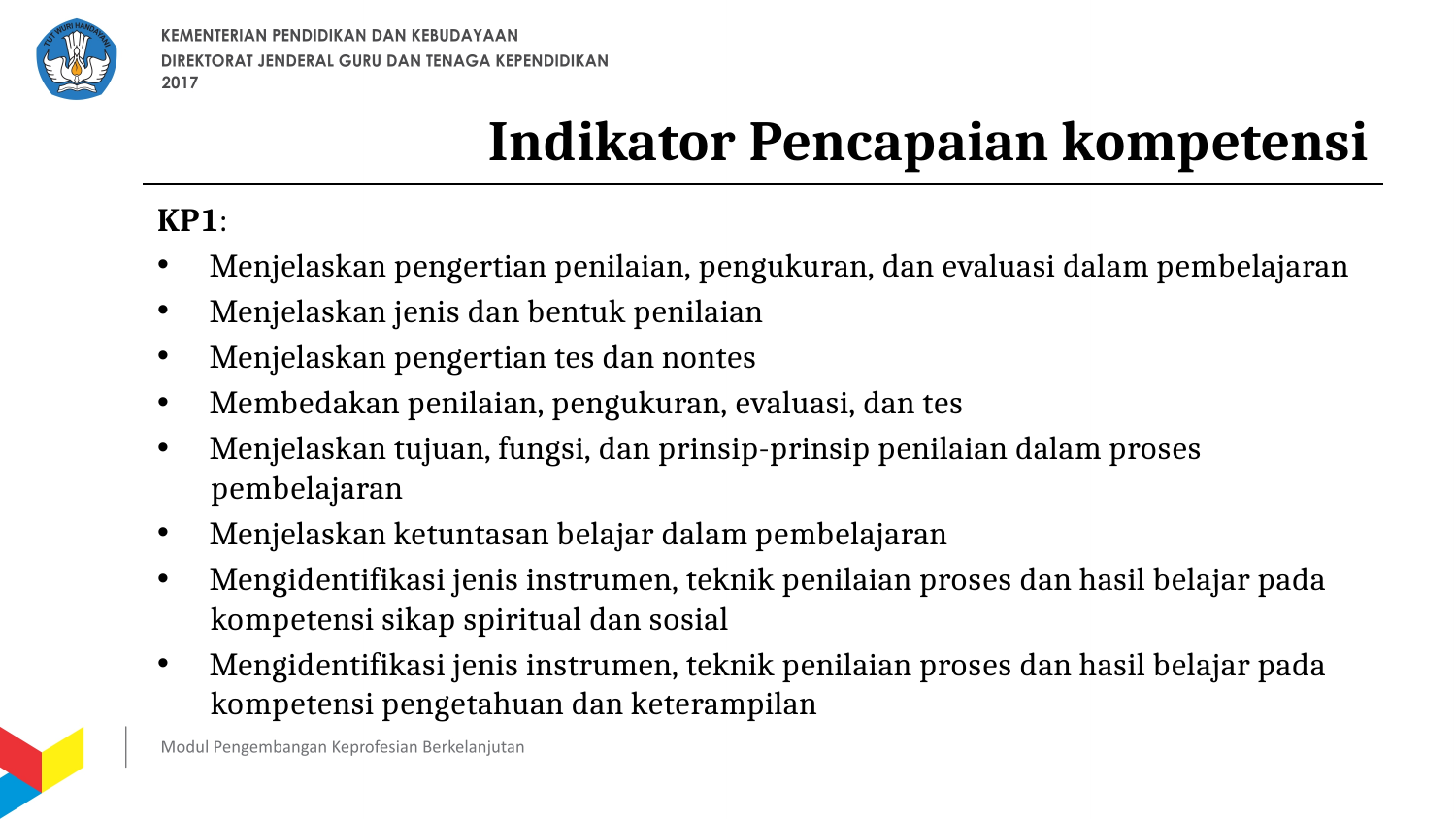

# Indikator Pencapaian kompetensi
KP1:
Menjelaskan pengertian penilaian, pengukuran, dan evaluasi dalam pembelajaran
Menjelaskan jenis dan bentuk penilaian
Menjelaskan pengertian tes dan nontes
Membedakan penilaian, pengukuran, evaluasi, dan tes
Menjelaskan tujuan, fungsi, dan prinsip-prinsip penilaian dalam proses pembelajaran
Menjelaskan ketuntasan belajar dalam pembelajaran
Mengidentifikasi jenis instrumen, teknik penilaian proses dan hasil belajar pada kompetensi sikap spiritual dan sosial
Mengidentifikasi jenis instrumen, teknik penilaian proses dan hasil belajar pada kompetensi pengetahuan dan keterampilan